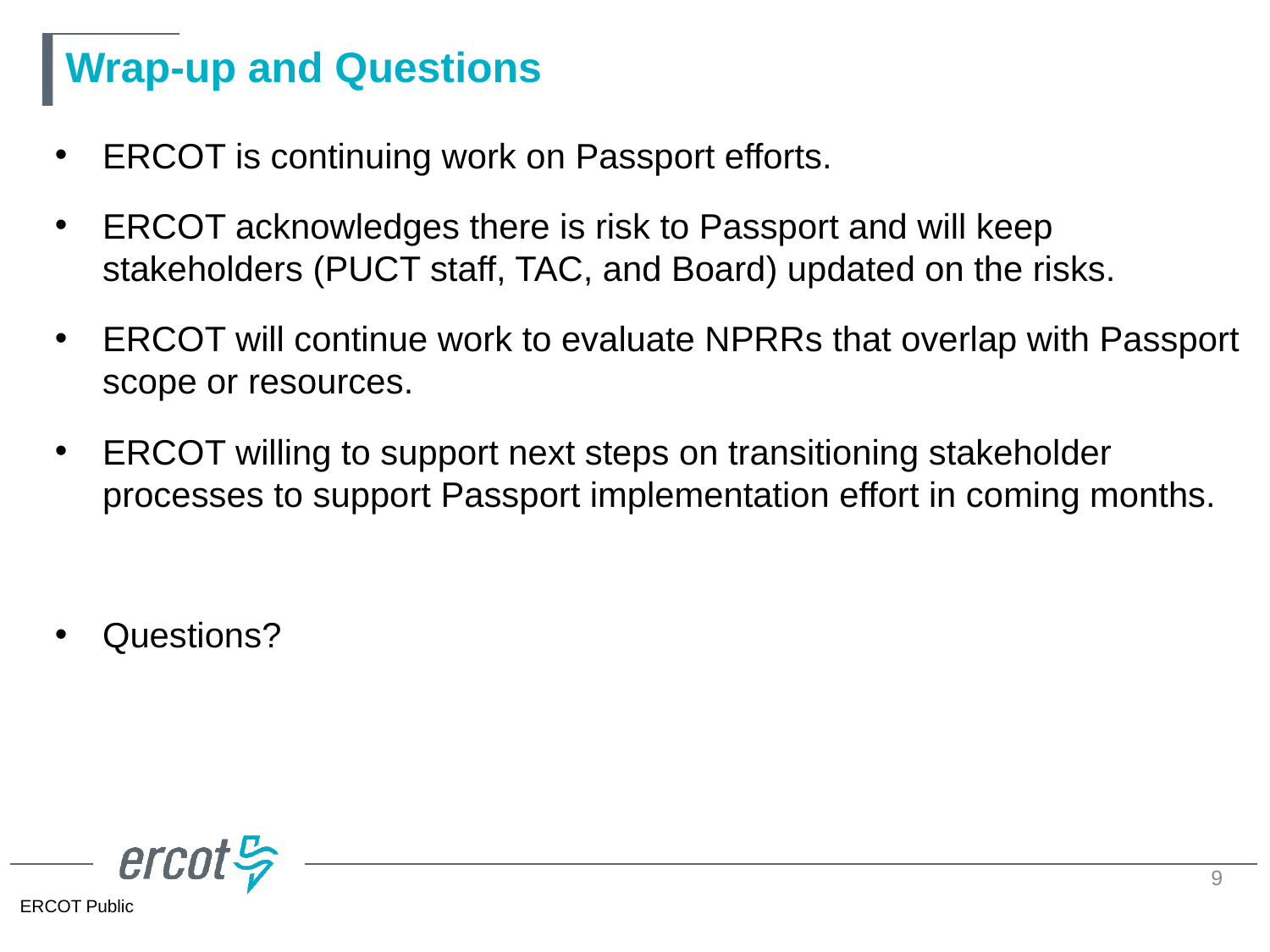

# Wrap-up and Questions
ERCOT is continuing work on Passport efforts.
ERCOT acknowledges there is risk to Passport and will keep stakeholders (PUCT staff, TAC, and Board) updated on the risks.
ERCOT will continue work to evaluate NPRRs that overlap with Passport scope or resources.
ERCOT willing to support next steps on transitioning stakeholder processes to support Passport implementation effort in coming months.

Questions?

9